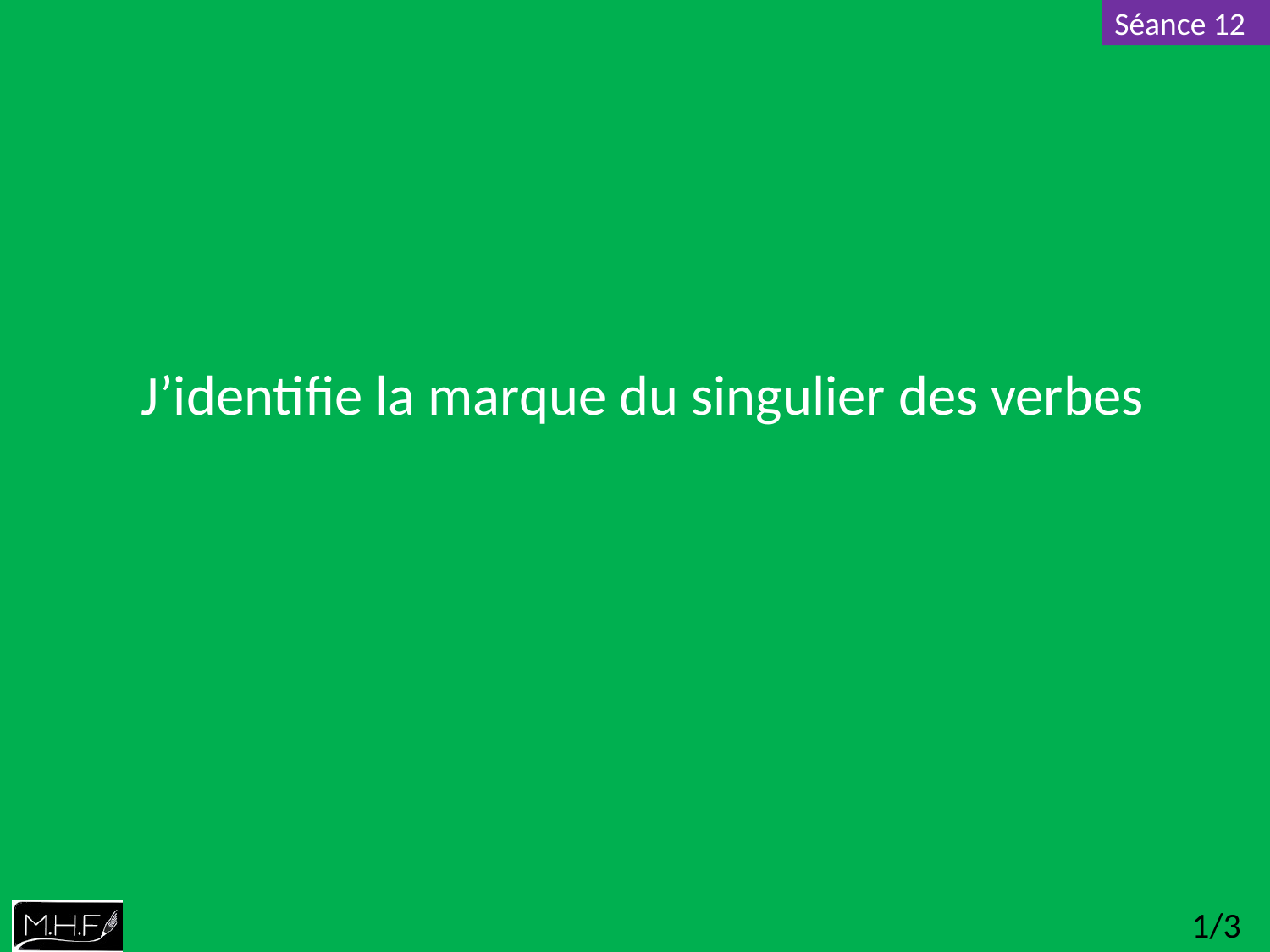

J’identifie la marque du singulier des verbes
1/3